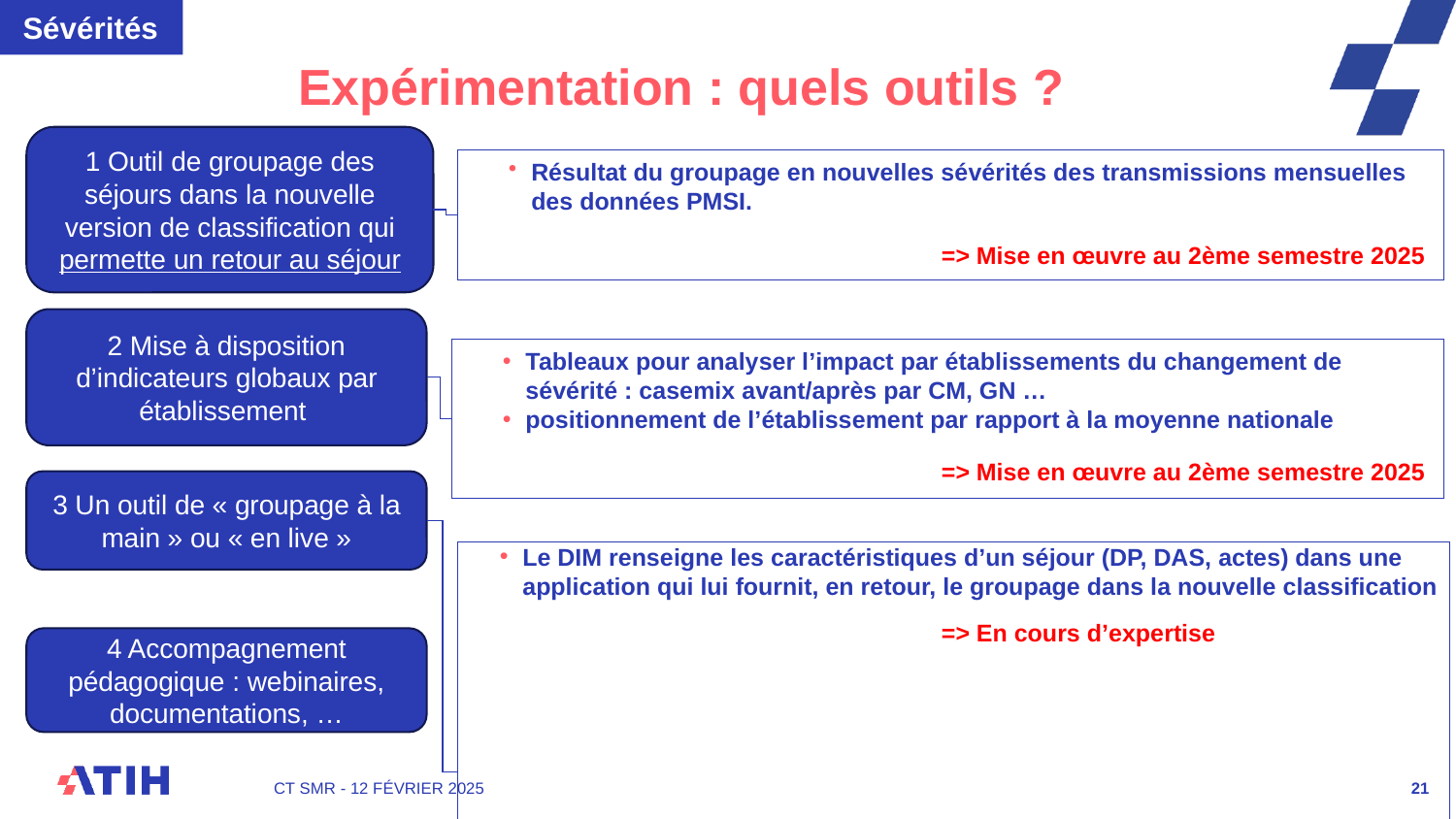

Sévérités
# Expérimentation : quels outils ?
1 Outil de groupage des séjours dans la nouvelle version de classification qui permette un retour au séjour
Résultat du groupage en nouvelles sévérités des transmissions mensuelles des données PMSI.

=> Mise en œuvre au 2ème semestre 2025
2 Mise à disposition d’indicateurs globaux par établissement
Tableaux pour analyser l’impact par établissements du changement de sévérité : casemix avant/après par CM, GN …
positionnement de l’établissement par rapport à la moyenne nationale

=> Mise en œuvre au 2ème semestre 2025
3 Un outil de « groupage à la main » ou « en live »
Le DIM renseigne les caractéristiques d’un séjour (DP, DAS, actes) dans une application qui lui fournit, en retour, le groupage dans la nouvelle classification

=> En cours d’expertise
4 Accompagnement pédagogique : webinaires, documentations, …​
CT SMR - 12 février 2025